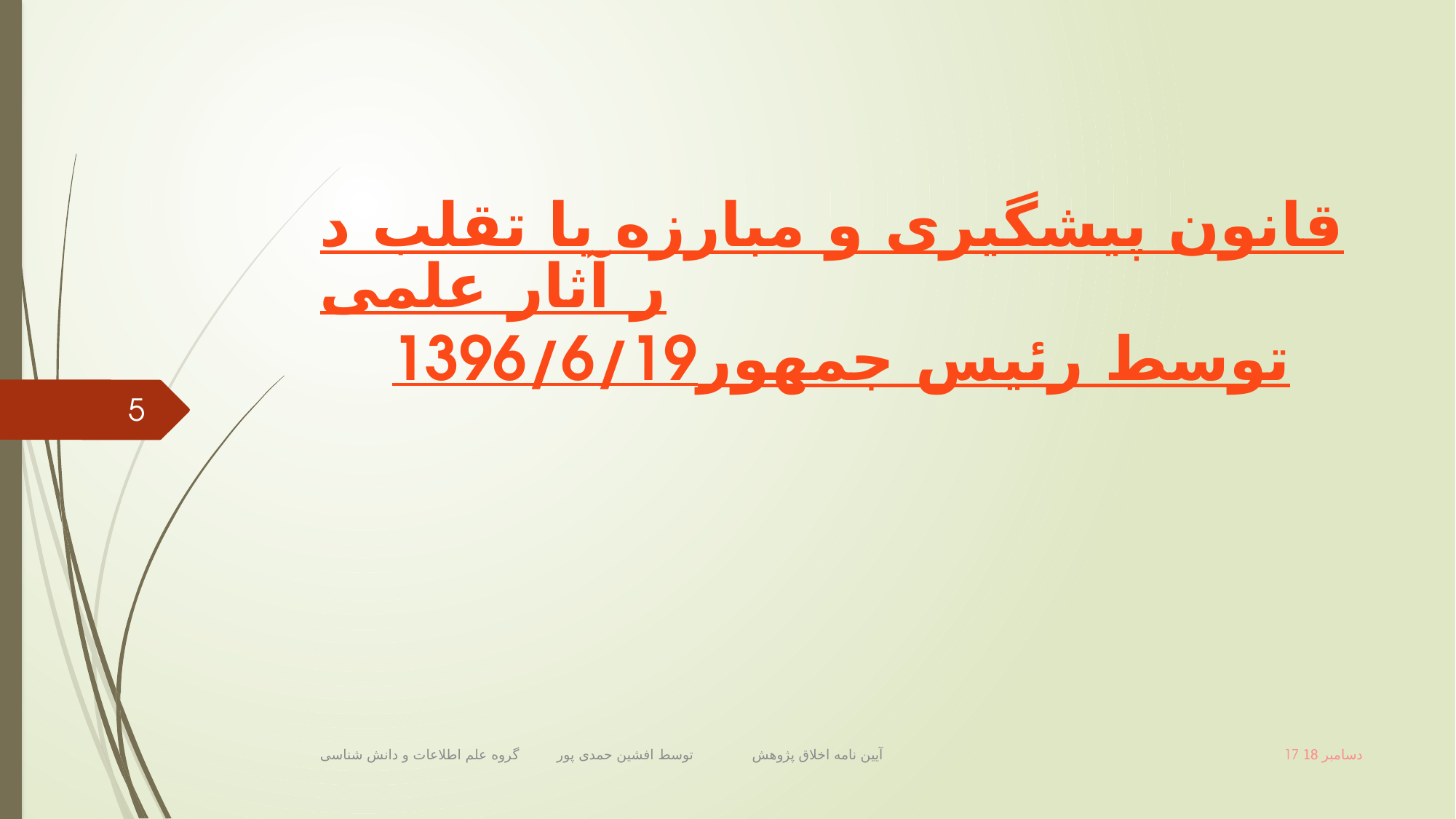

# قانون پیشگیری و مبارزه با تقلب در آثار علمی 1396/6/19 توسط رئیس جمهور
5

17 دسامبر 18
آیین نامه اخلاق پژوهش              توسط افشین حمدی پور         گروه علم اطلاعات و دانش شناسی